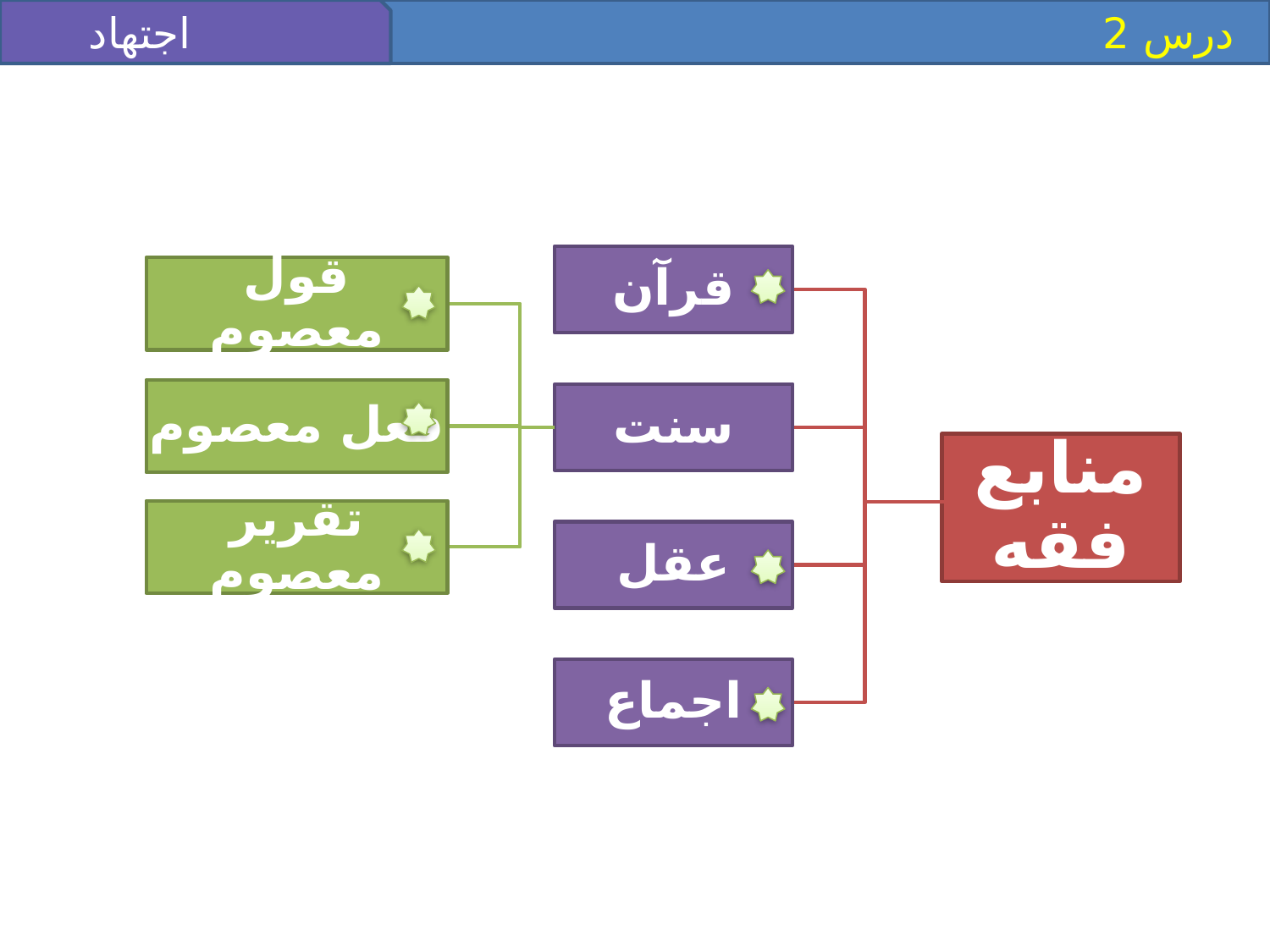

اجتهاد
 درس 2
قرآن

قول معصوم

فعل معصوم

سنت

تقرير معصوم
منابع فقه

عقل

اجماع